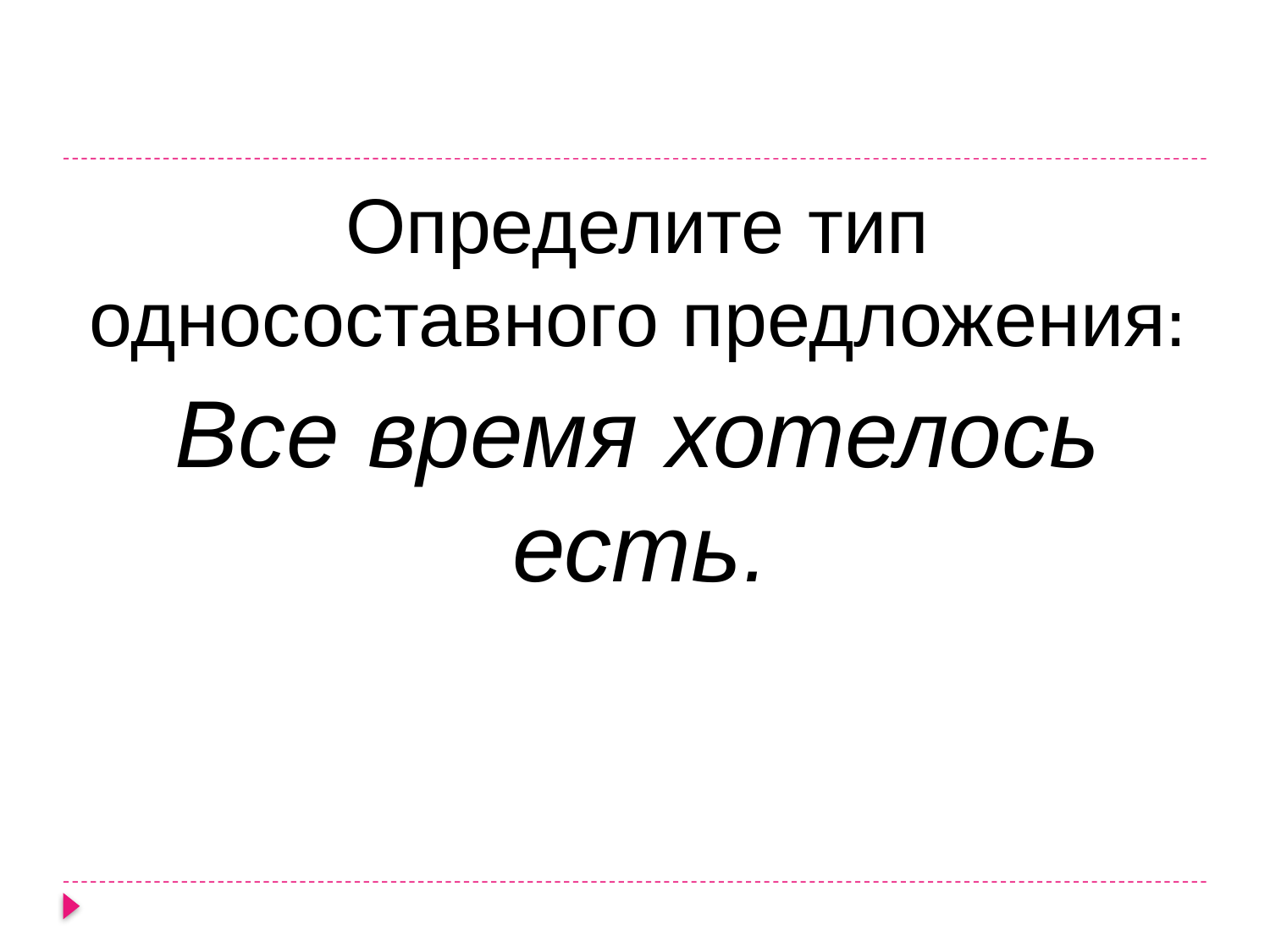

Определите тип односоставного предложения:
Все время хотелось есть.